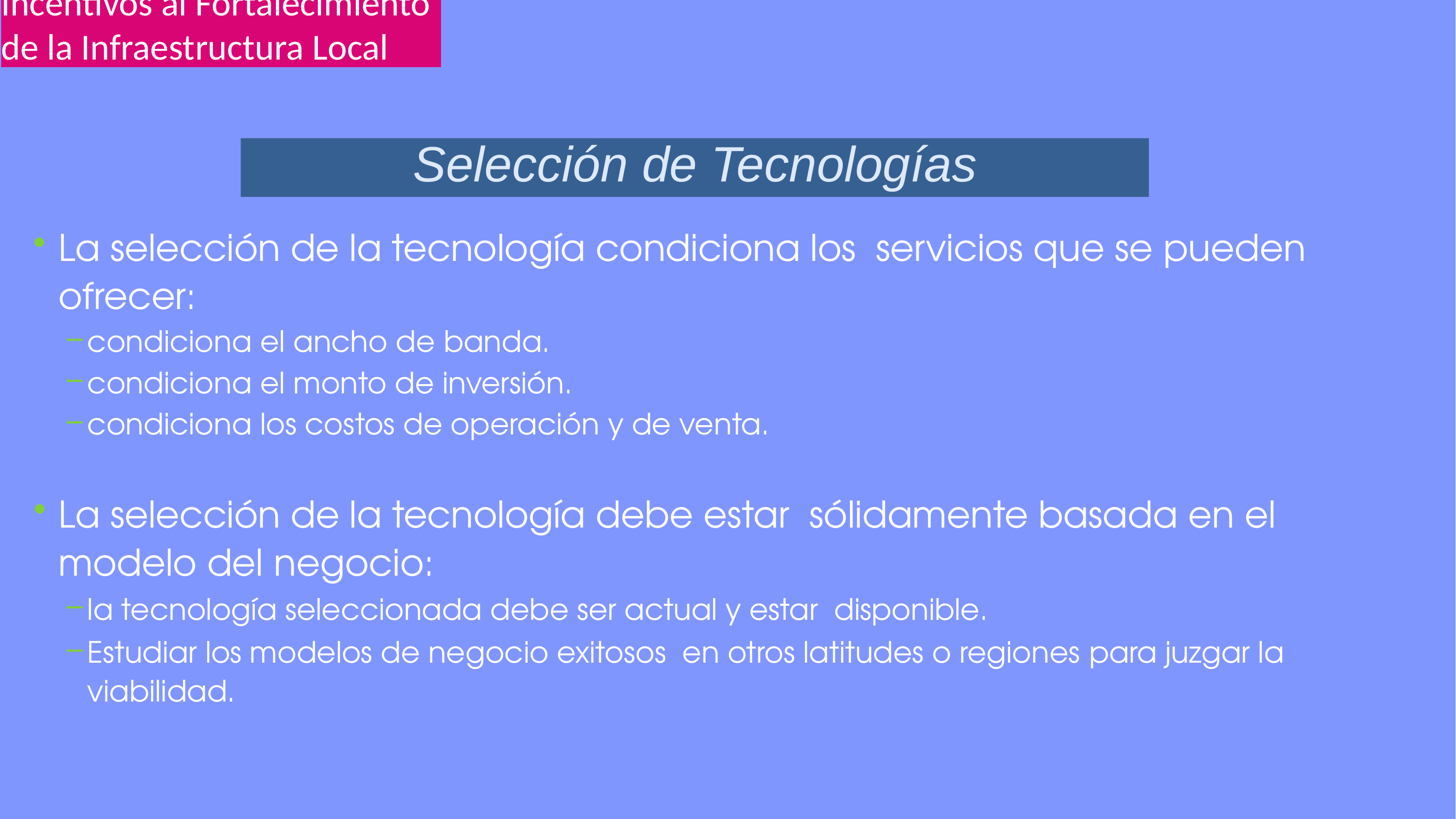

Incentivos al Fortalecimiento de la Infraestructura Local

Selección de Tecnologías
La selección de la tecnología condiciona los  servicios que se pueden ofrecer:
condiciona el ancho de banda.
condiciona el monto de inversión.
condiciona los costos de operación y de venta.

La selección de la tecnología debe estar  sólidamente basada en el modelo del negocio:
la tecnología seleccionada debe ser actual y estar  disponible.
Estudiar los modelos de negocio exitosos  en otros latitudes o regiones para juzgar la viabilidad.